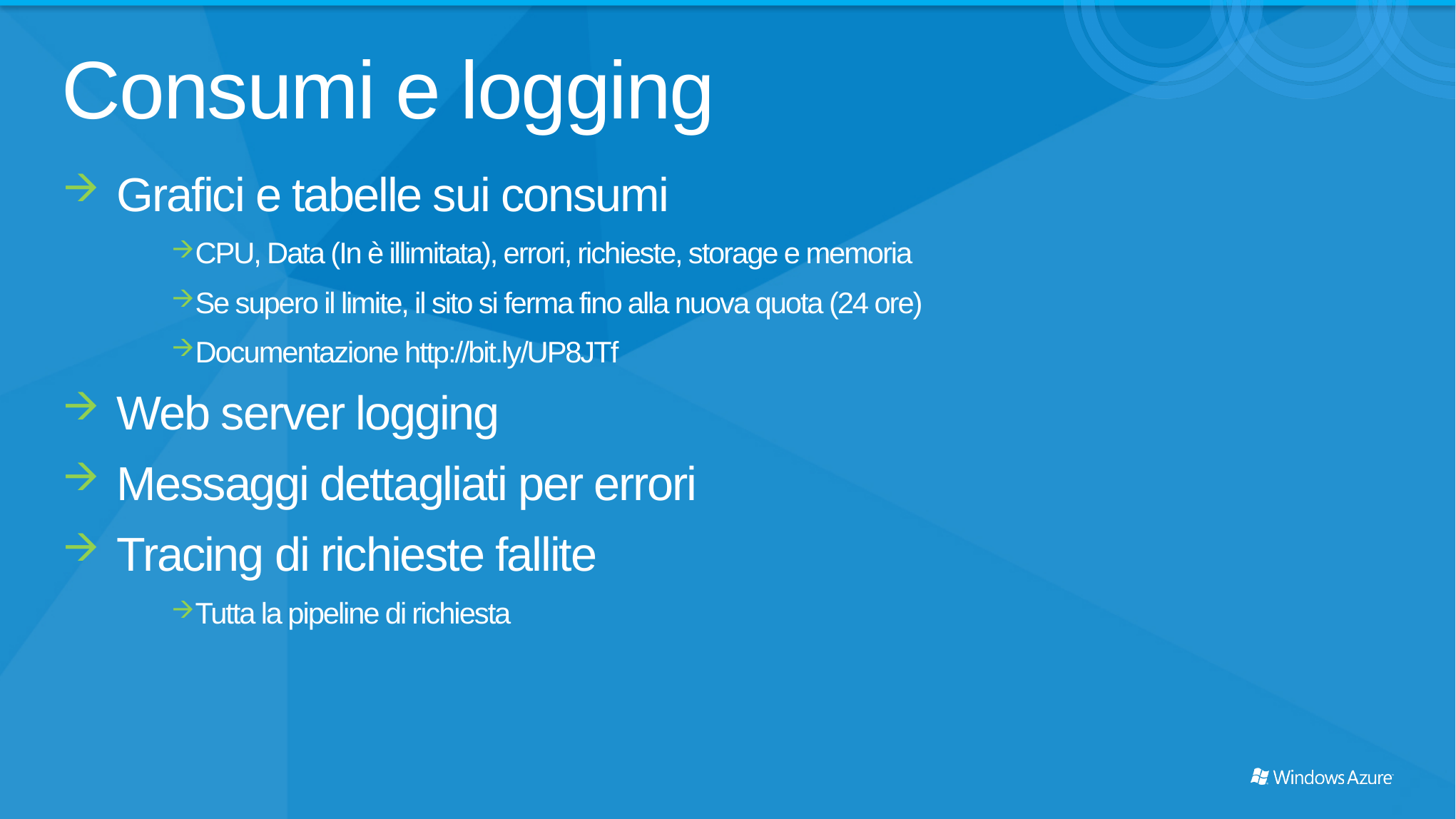

# Consumi e logging
Grafici e tabelle sui consumi
CPU, Data (In è illimitata), errori, richieste, storage e memoria
Se supero il limite, il sito si ferma fino alla nuova quota (24 ore)
Documentazione http://bit.ly/UP8JTf
Web server logging
Messaggi dettagliati per errori
Tracing di richieste fallite
Tutta la pipeline di richiesta